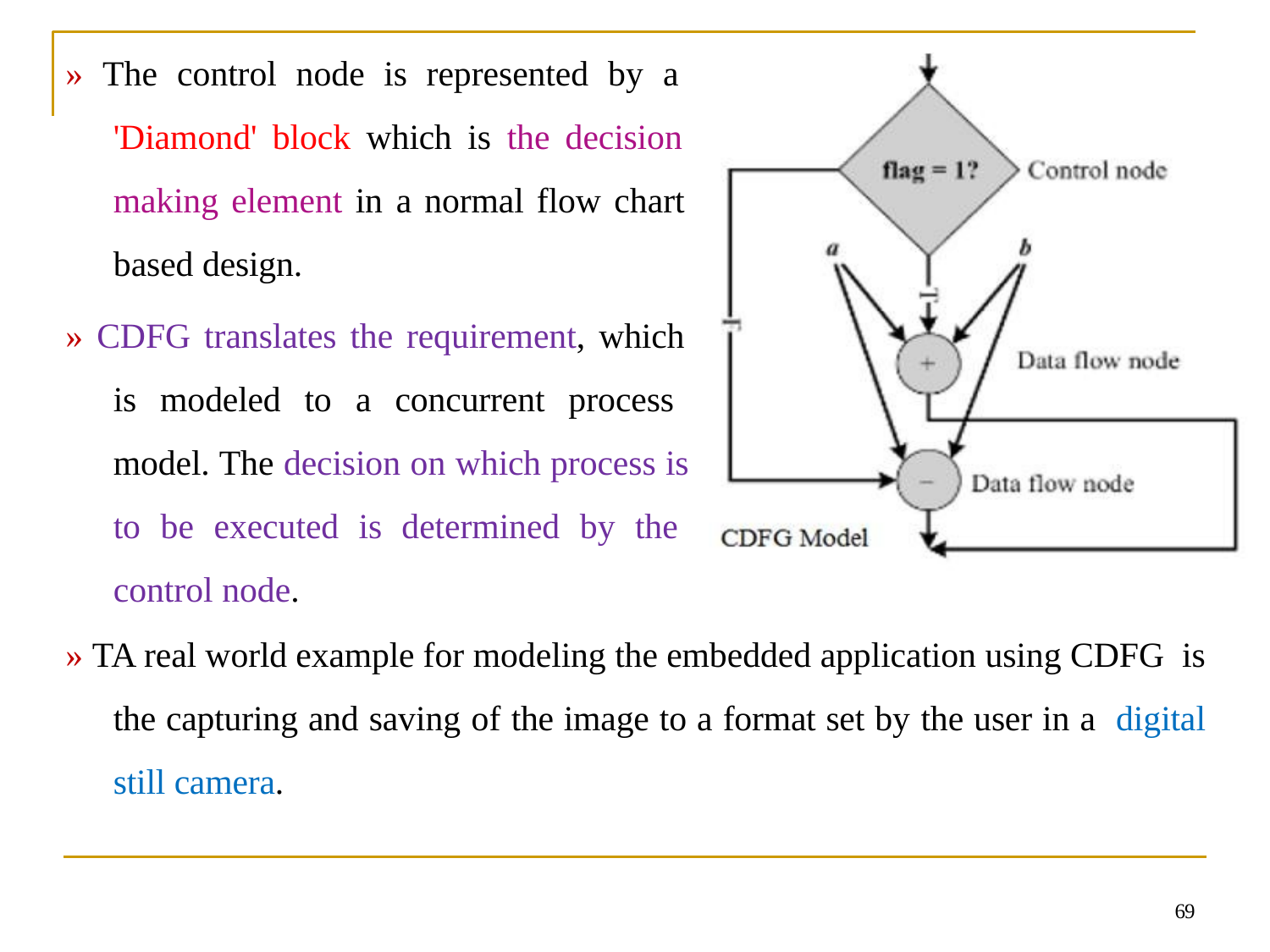

» The control node is represented by a  'Diamond' block which is the decision  making element in a normal flow chart  based design.
» CDFG translates the requirement, which  is modeled to a concurrent process  model. The decision on which process is  to be executed is determined by the  control node.
» TA real world example for modeling the embedded application using CDFG  is the capturing and saving of the image to a format set by the user in a  digital still camera.

69